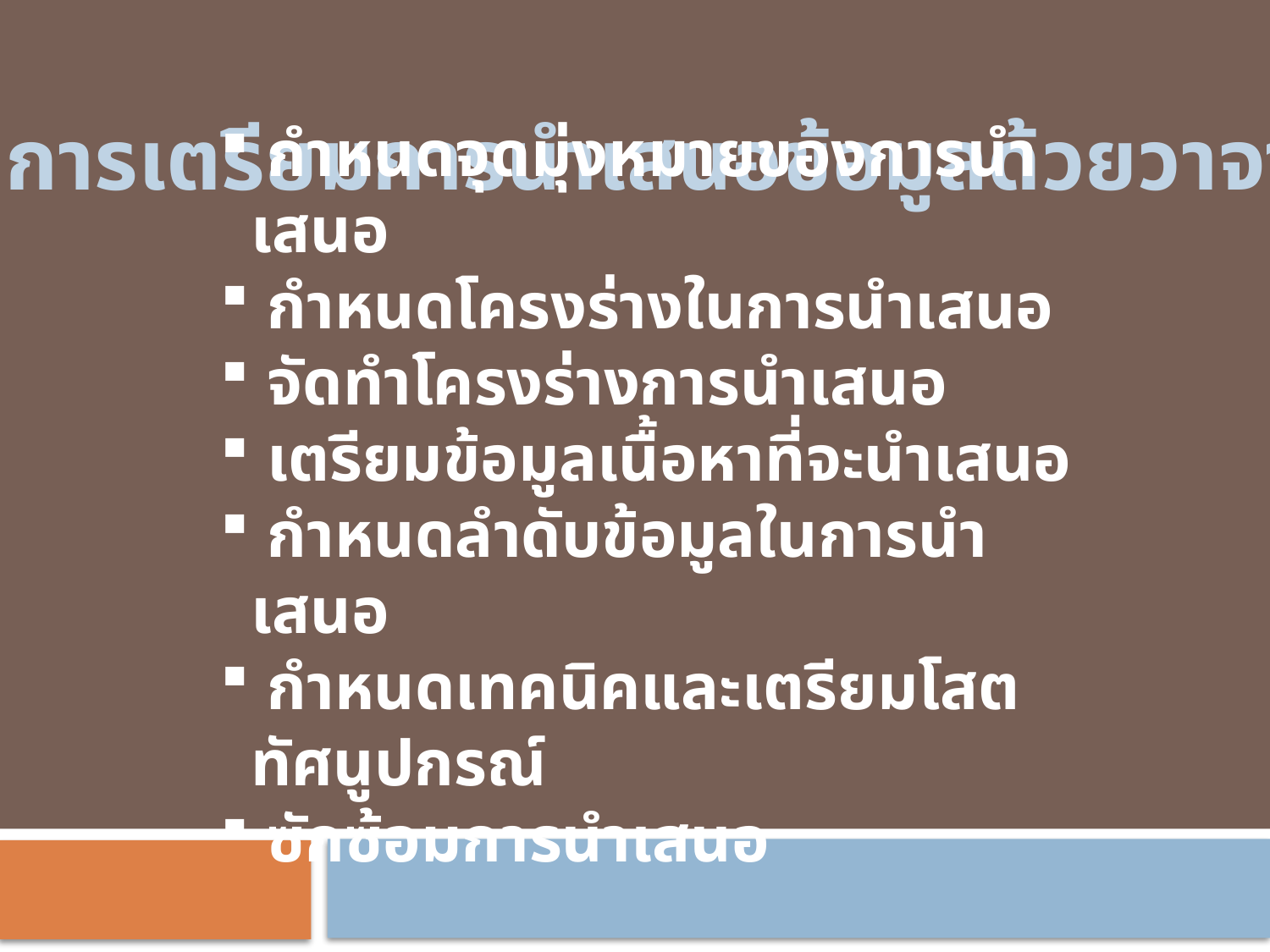

การเตรียมการนำเสนอข้อมูลด้วยวาจา
 กำหนดจุดมุ่งหมายของการนำเสนอ
 กำหนดโครงร่างในการนำเสนอ
 จัดทำโครงร่างการนำเสนอ
 เตรียมข้อมูลเนื้อหาที่จะนำเสนอ
 กำหนดลำดับข้อมูลในการนำเสนอ
 กำหนดเทคนิคและเตรียมโสตทัศนูปกรณ์
 ซักซ้อมการนำเสนอ